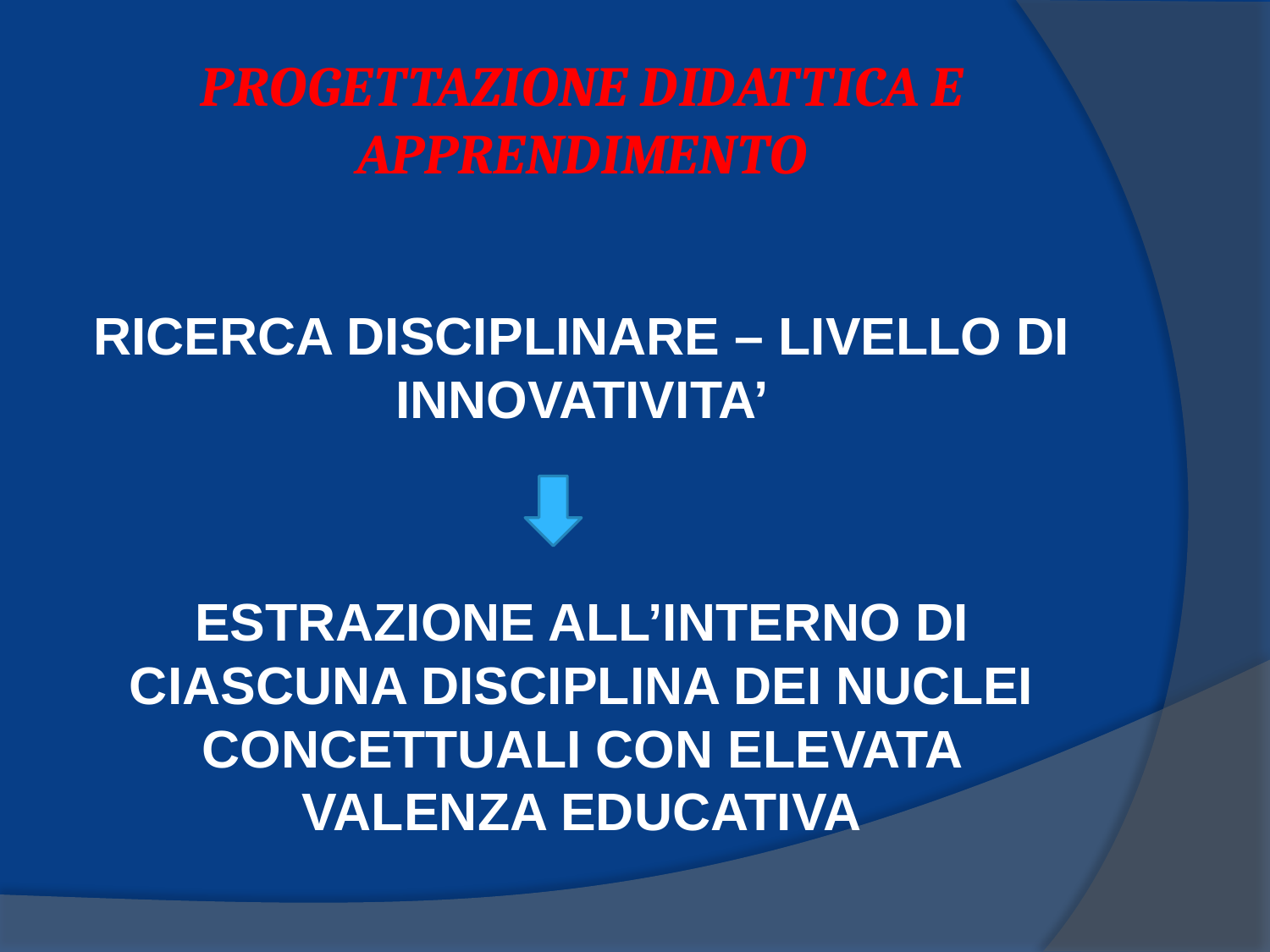

# PROGETTAZIONE DIDATTICA E APPRENDIMENTO

RICERCA DISCIPLINARE – LIVELLO DI INNOVATIVITA’

ESTRAZIONE ALL’INTERNO DI CIASCUNA DISCIPLINA DEI NUCLEI CONCETTUALI CON ELEVATA VALENZA EDUCATIVA